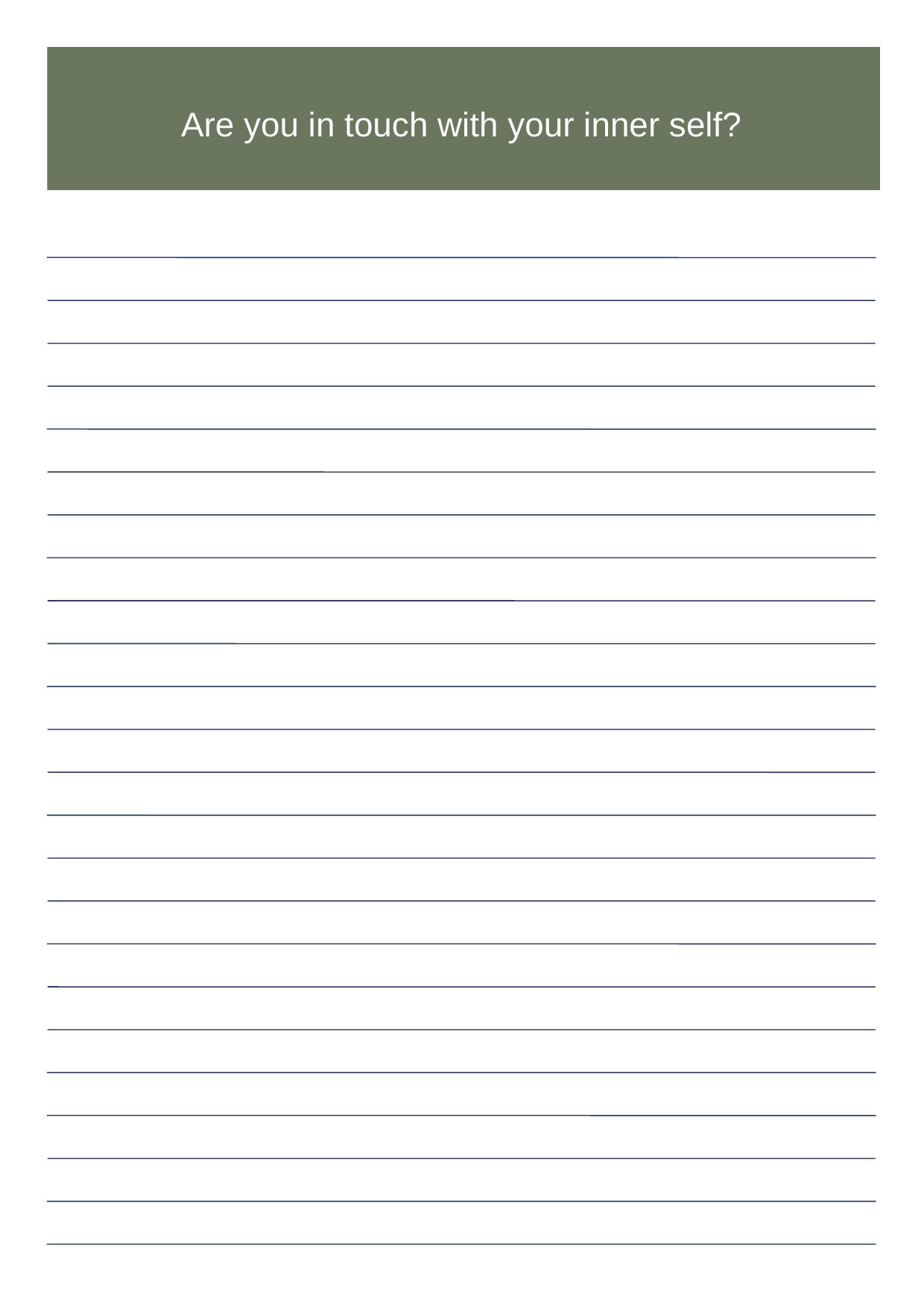

Are you in touch with your inner self?